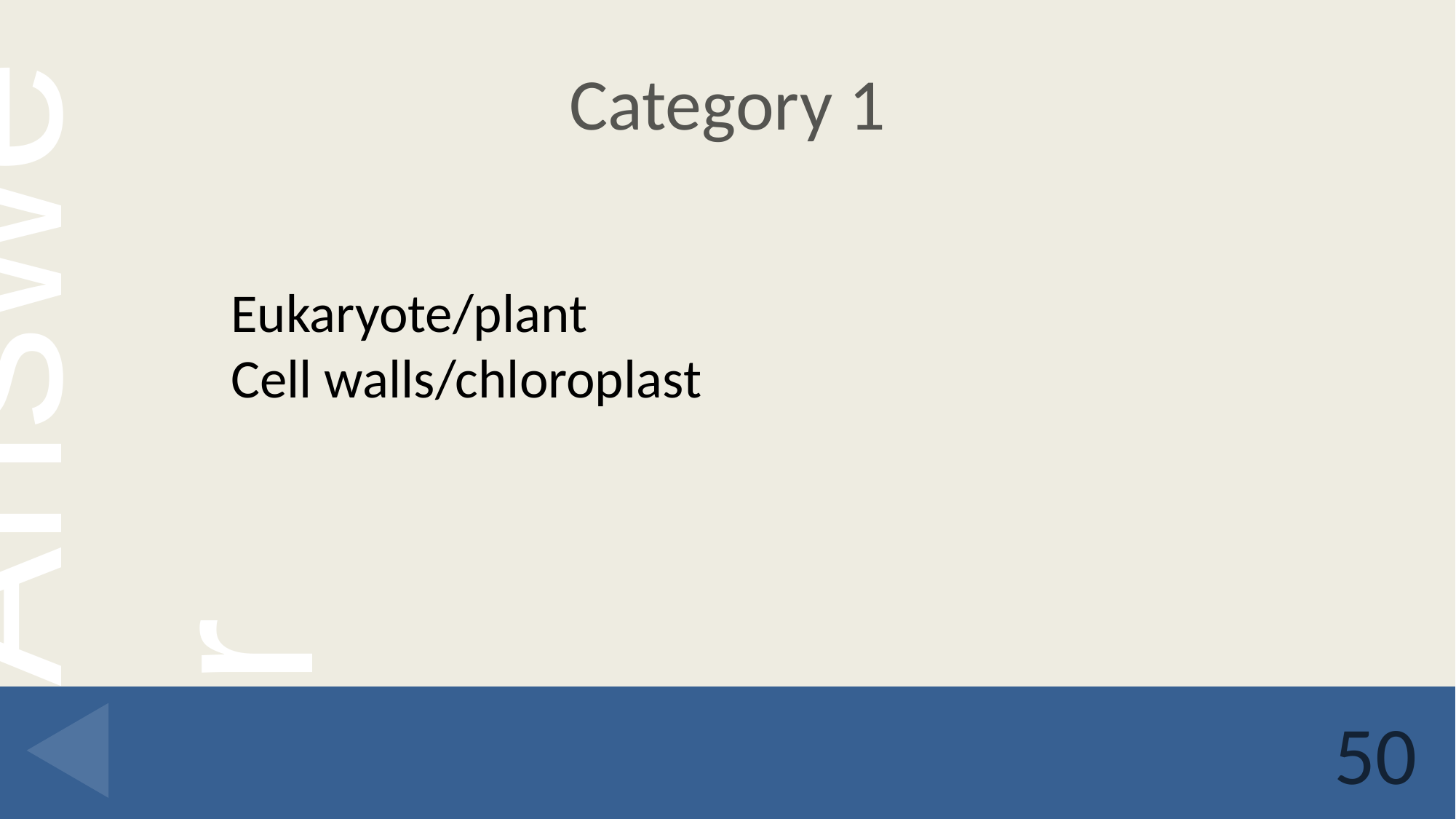

# Category 1
Eukaryote/plant
Cell walls/chloroplast
50